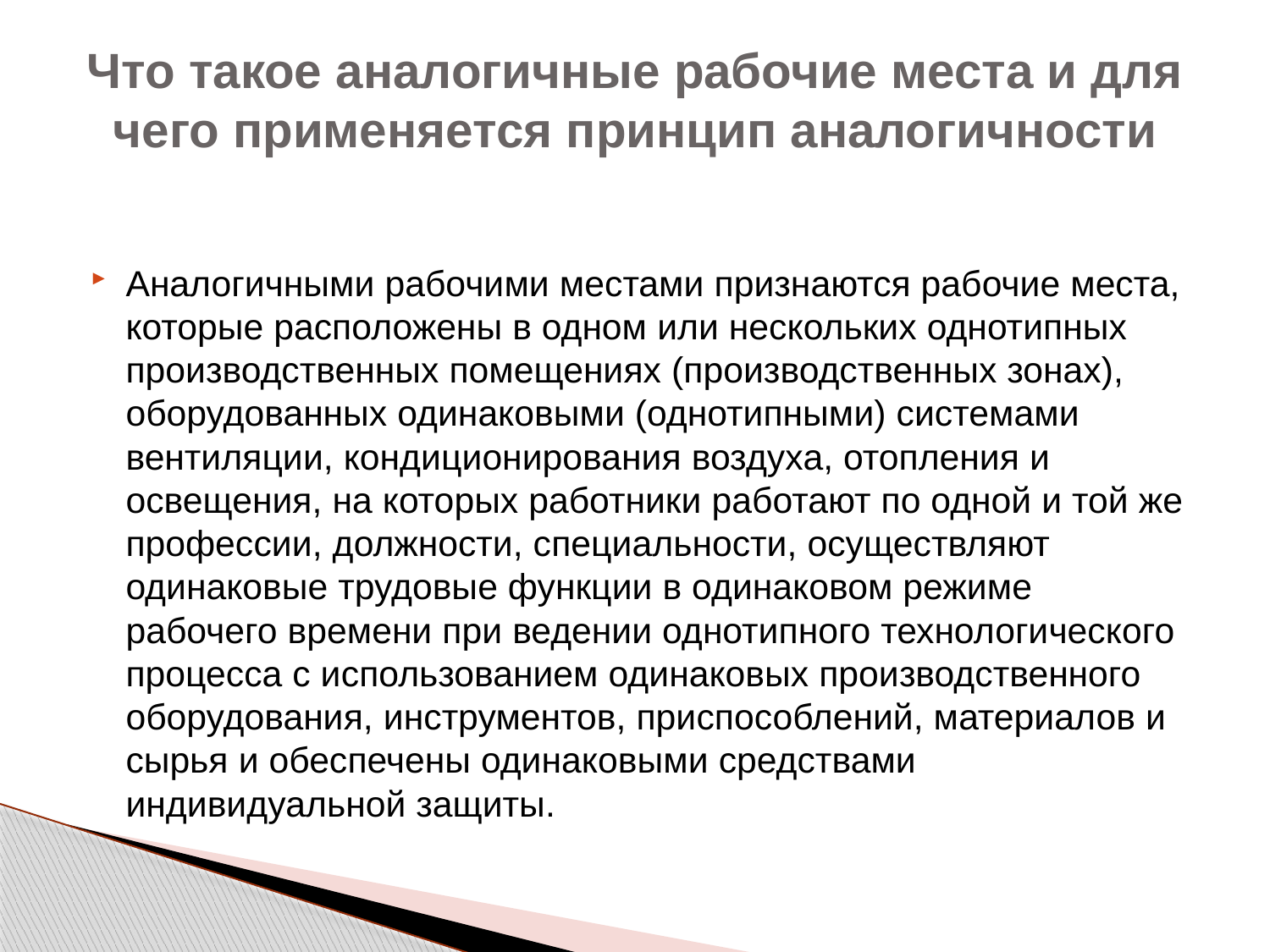

# Что такое аналогичные рабочие места и для чего применяется принцип аналогичности
Аналогичными рабочими местами признаются рабочие места, которые расположены в одном или нескольких однотипных производственных помещениях (производственных зонах), оборудованных одинаковыми (однотипными) системами вентиляции, кондиционирования воздуха, отопления и освещения, на которых работники работают по одной и той же профессии, должности, специальности, осуществляют одинаковые трудовые функции в одинаковом режиме рабочего времени при ведении однотипного технологического процесса с использованием одинаковых производственного оборудования, инструментов, приспособлений, материалов и сырья и обеспечены одинаковыми средствами индивидуальной защиты.